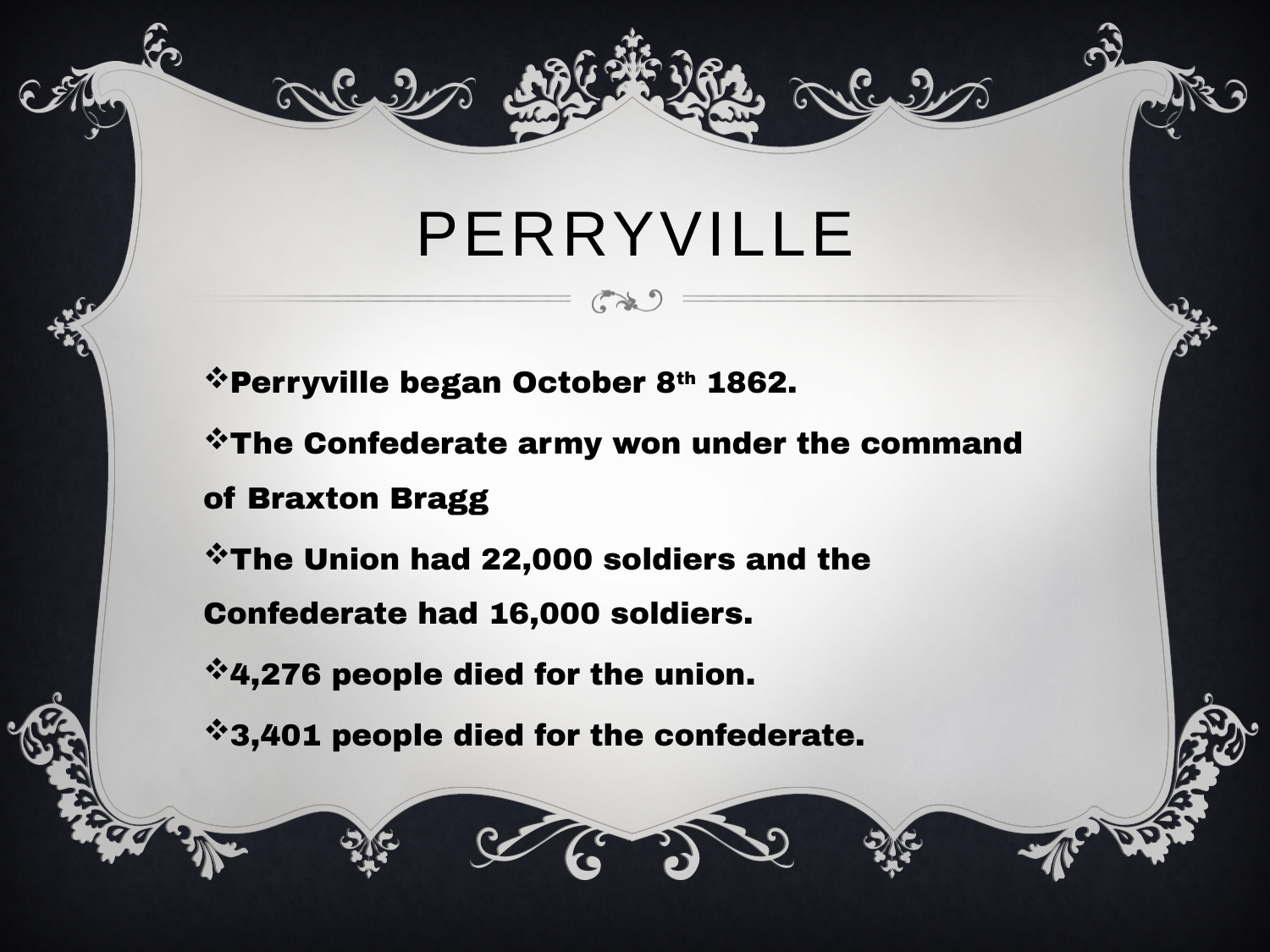

# perryville
Perryville began October 8th 1862.
The Confederate army won under the command of Braxton Bragg
The Union had 22,000 soldiers and the Confederate had 16,000 soldiers.
4,276 people died for the union.
3,401 people died for the confederate.